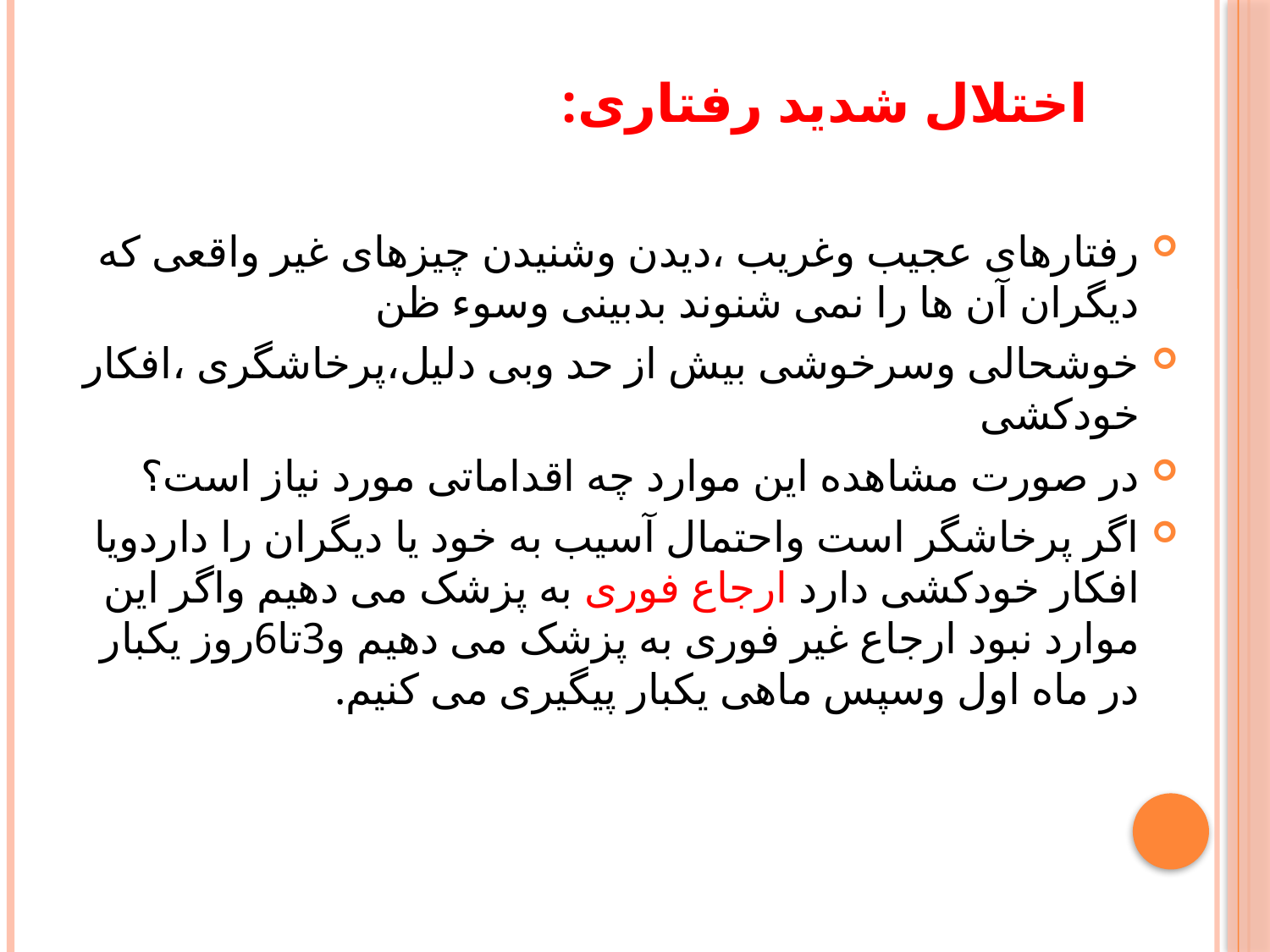

# اختلال شدید رفتاری:
رفتارهای عجیب وغریب ،دیدن وشنیدن چیزهای غیر واقعی که دیگران آن ها را نمی شنوند بدبینی وسوء ظن
خوشحالی وسرخوشی بیش از حد وبی دلیل،پرخاشگری ،افکار خودکشی
در صورت مشاهده این موارد چه اقداماتی مورد نیاز است؟
اگر پرخاشگر است واحتمال آسیب به خود یا دیگران را داردویا افکار خودکشی دارد ارجاع فوری به پزشک می دهیم واگر این موارد نبود ارجاع غیر فوری به پزشک می دهیم و3تا6روز یکبار در ماه اول وسپس ماهی یکبار پیگیری می کنیم.